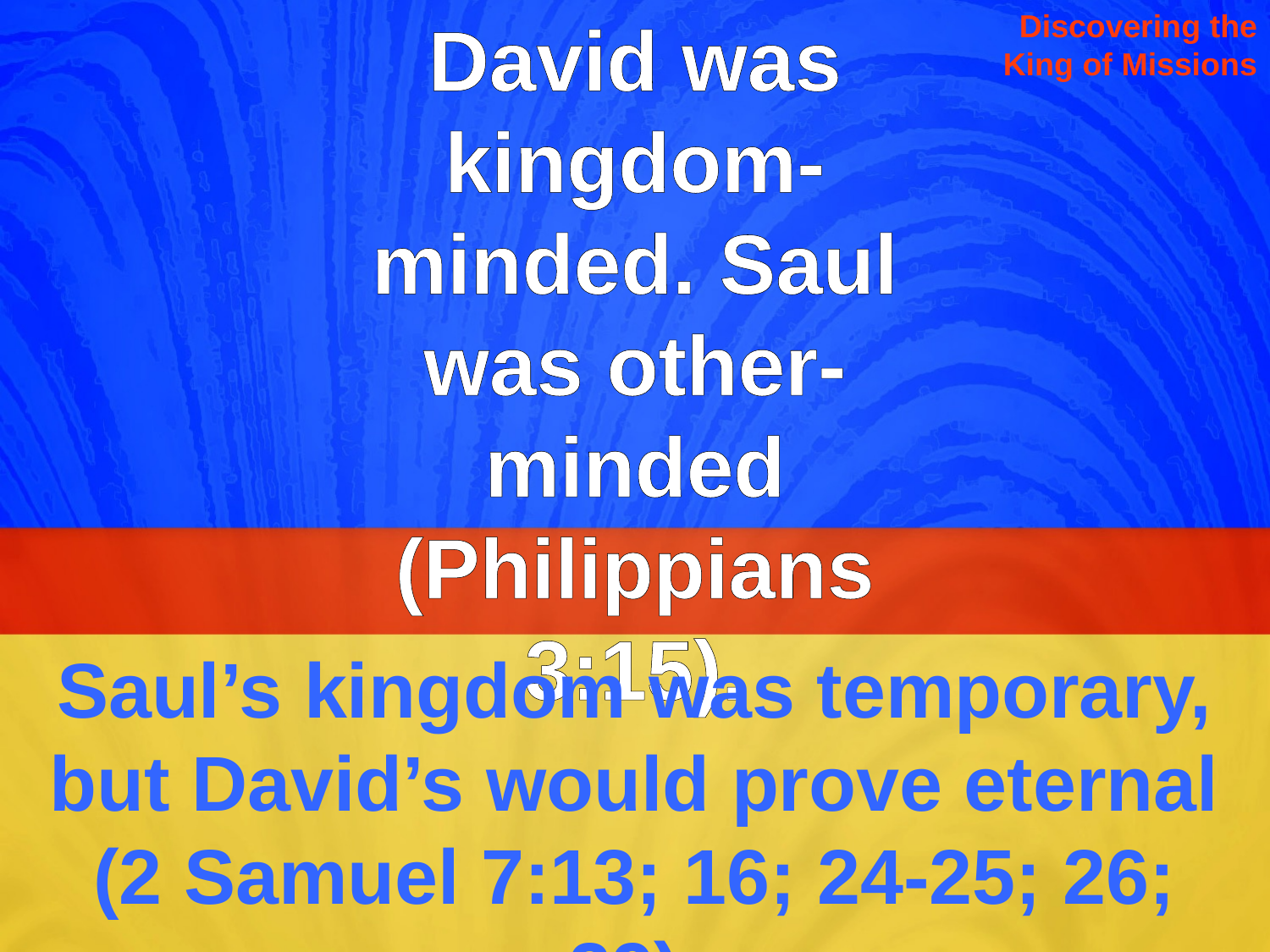

David was kingdom-minded. Saul was other-minded (Philippians 3:15).
Discovering the King of Missions
Saul’s kingdom was temporary, but David’s would prove eternal (2 Samuel 7:13; 16; 24-25; 26; 29).